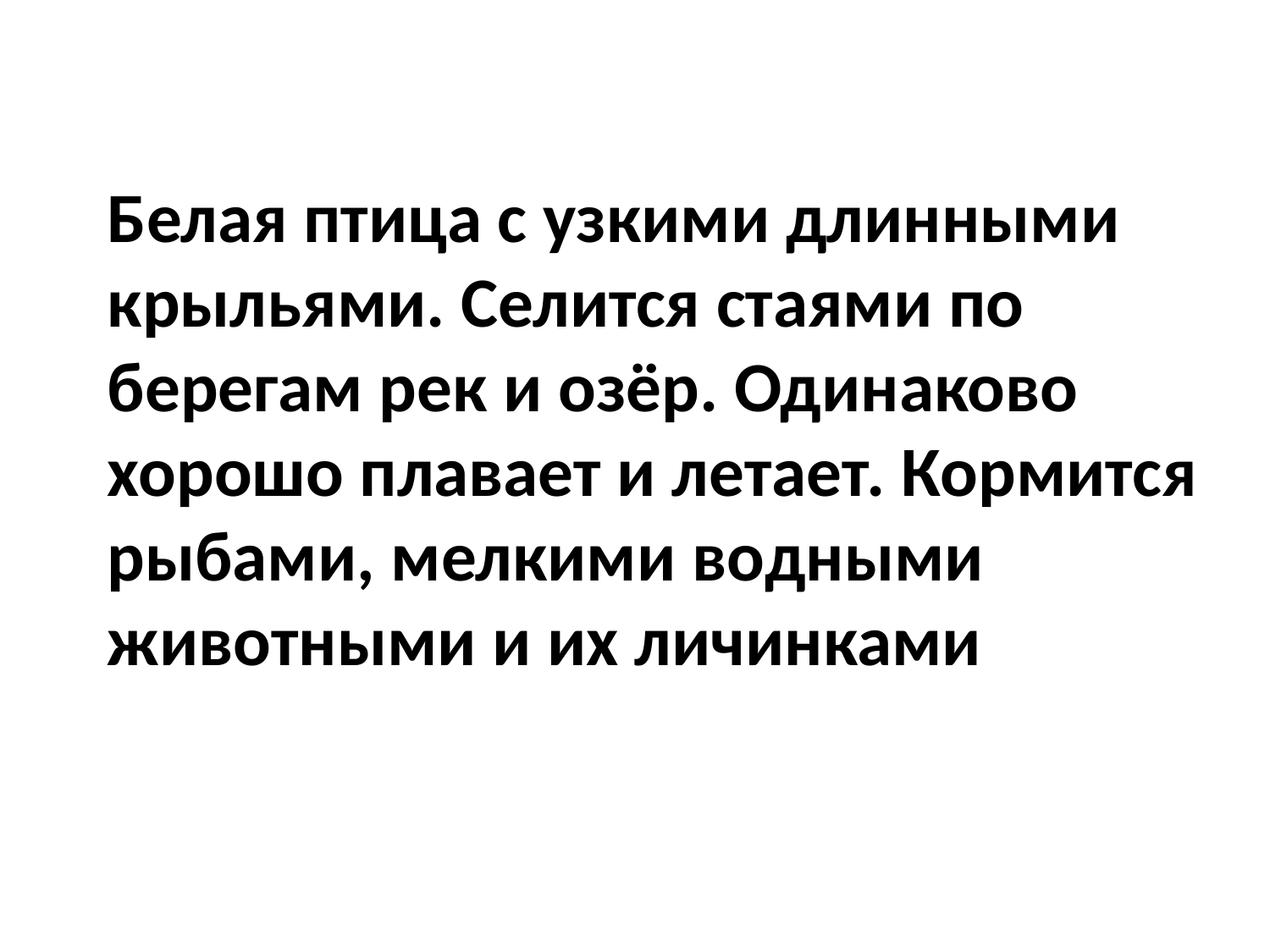

Белая птица с узкими длинными крыльями. Селится стаями по берегам рек и озёр. Одинаково хорошо плавает и летает. Кормится рыбами, мелкими водными животными и их личинками